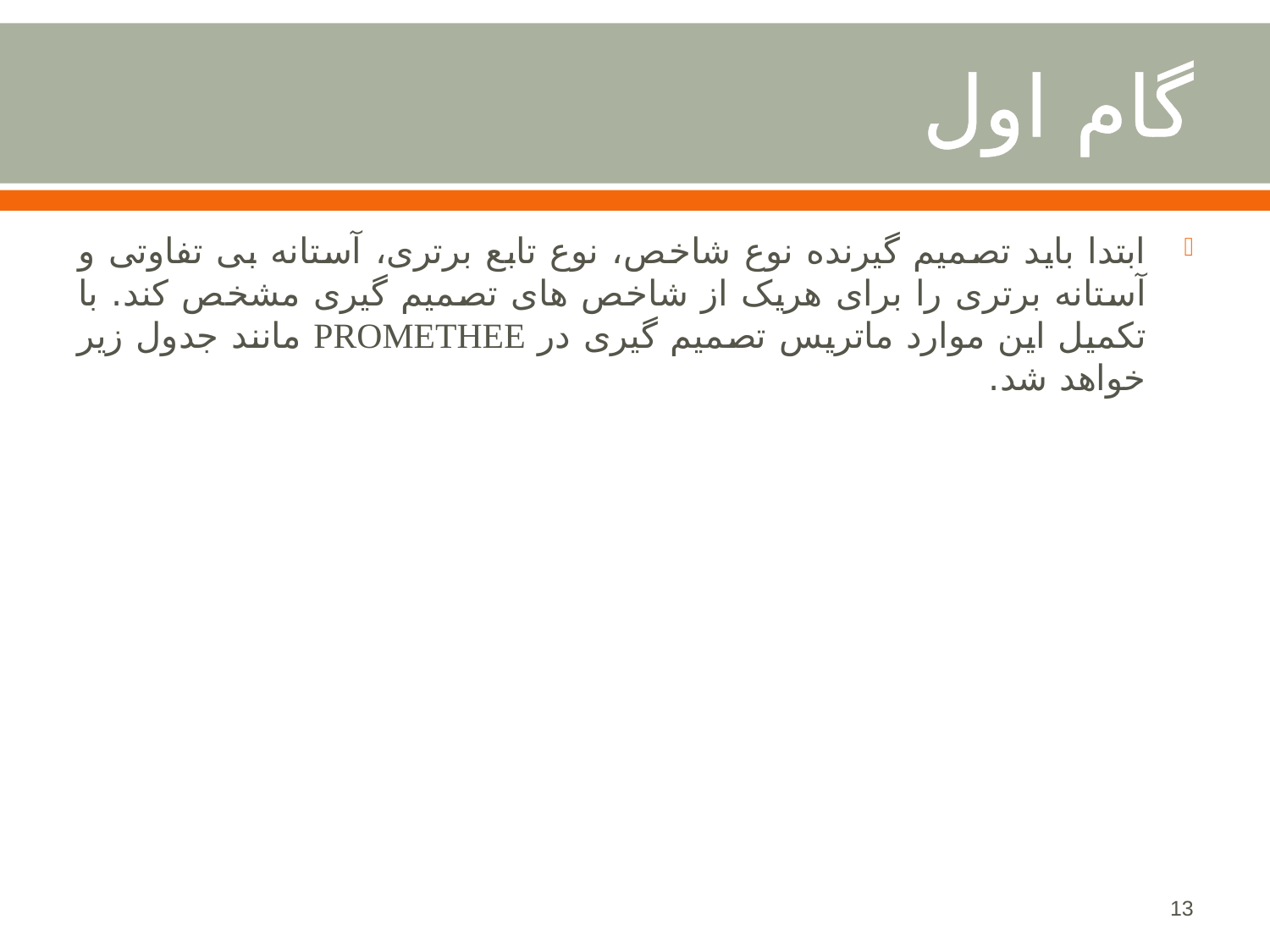

# گام اول
ابتدا باید تصمیم گیرنده نوع شاخص، نوع تابع برتری، آستانه بی تفاوتی و آستانه برتری را برای هریک از شاخص های تصمیم گیری مشخص کند. با تکمیل این موارد ماتریس تصمیم گیری در PROMETHEE مانند جدول زیر خواهد شد.

13